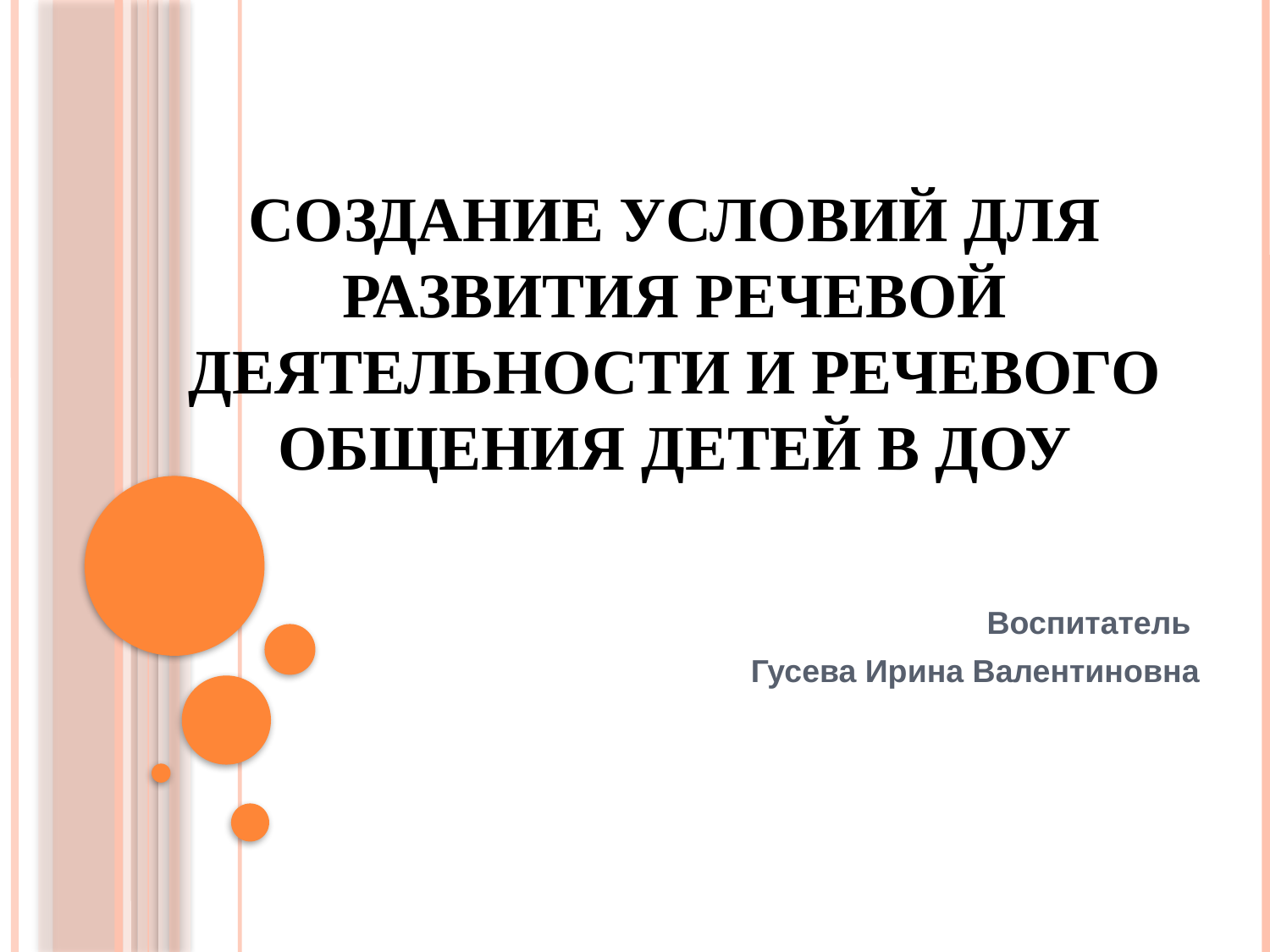

# Создание условий для развития речевой деятельности и речевого общения детей в ДОУ
Воспитатель
Гусева Ирина Валентиновна